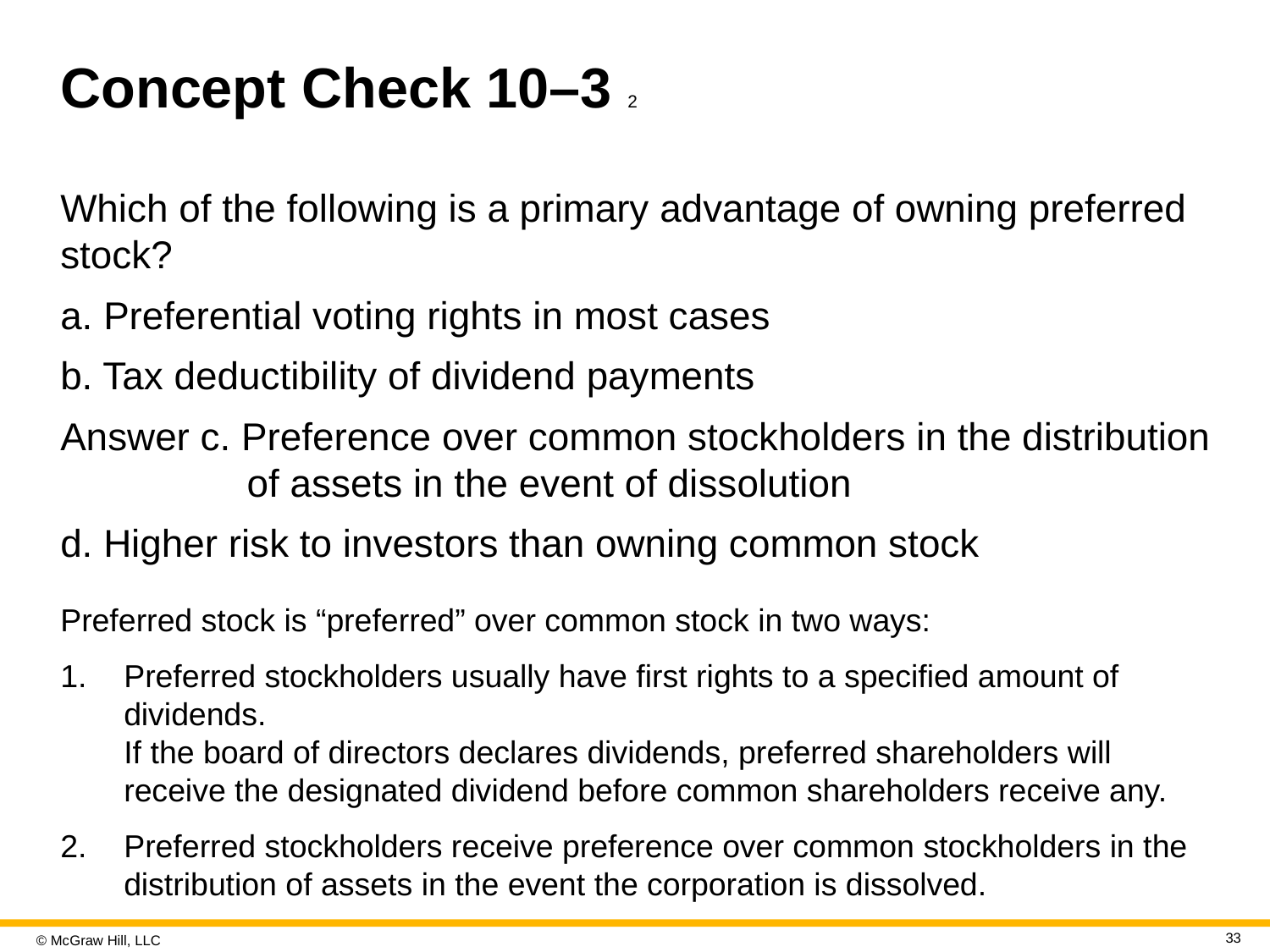

# Concept Check 10–3 2
Which of the following is a primary advantage of owning preferred stock?
a. Preferential voting rights in most cases
b. Tax deductibility of dividend payments
Answer c. Preference over common stockholders in the distribution of assets in the event of dissolution
d. Higher risk to investors than owning common stock
Preferred stock is “preferred” over common stock in two ways:
Preferred stockholders usually have first rights to a specified amount of dividends.
If the board of directors declares dividends, preferred shareholders will receive the designated dividend before common shareholders receive any.
Preferred stockholders receive preference over common stockholders in the distribution of assets in the event the corporation is dissolved.
33